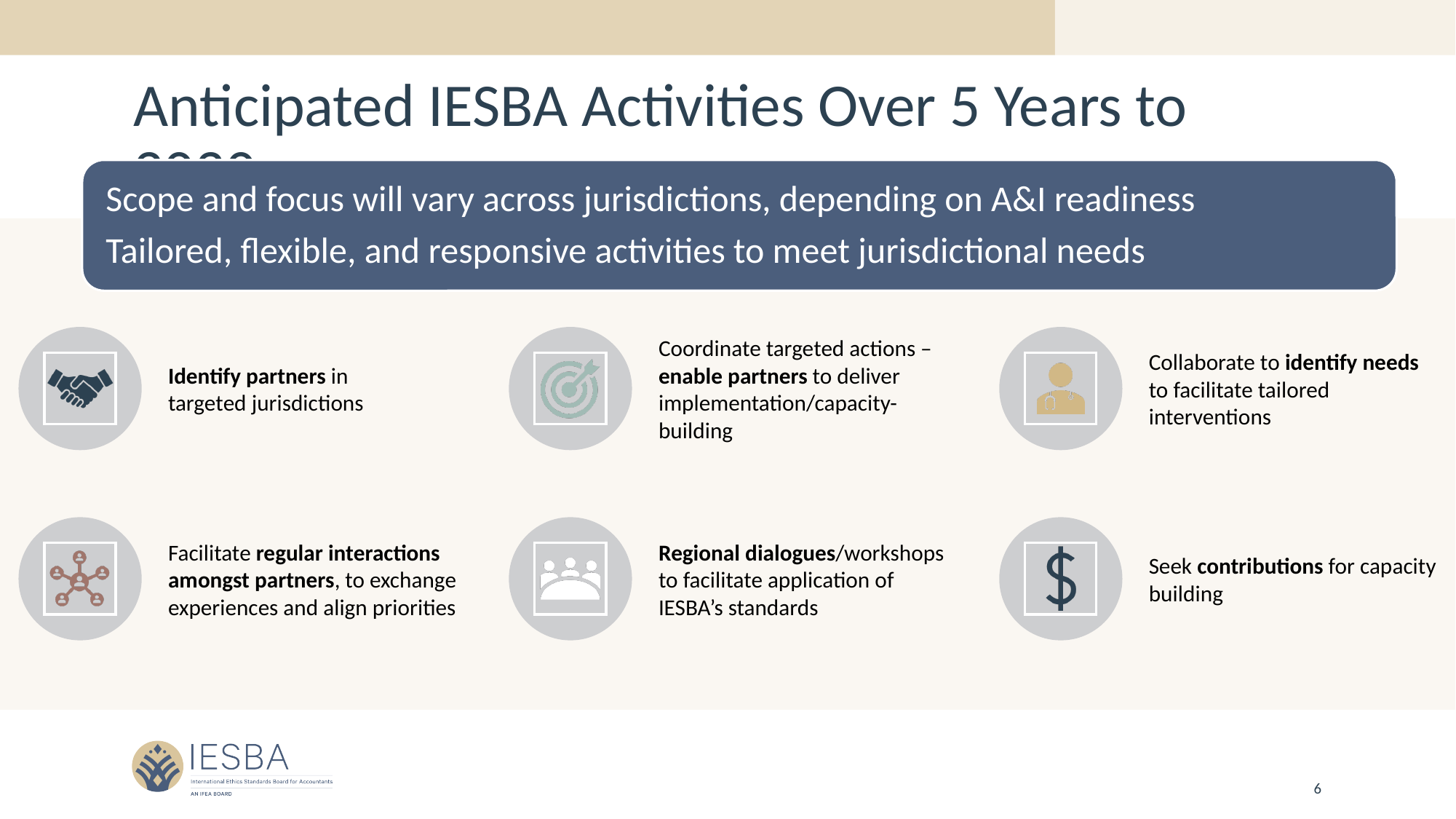

# Anticipated IESBA Activities Over 5 Years to 2030
Scope and focus will vary across jurisdictions, depending on A&I readiness
Tailored, flexible, and responsive activities to meet jurisdictional needs
Identify partners in targeted jurisdictions
Coordinate targeted actions – enable partners to deliver implementation/capacity-building
Collaborate to identify needs to facilitate tailored interventions
Facilitate regular interactions amongst partners, to exchange experiences and align priorities
Regional dialogues/workshops to facilitate application of IESBA’s standards
Seek contributions for capacity building
6